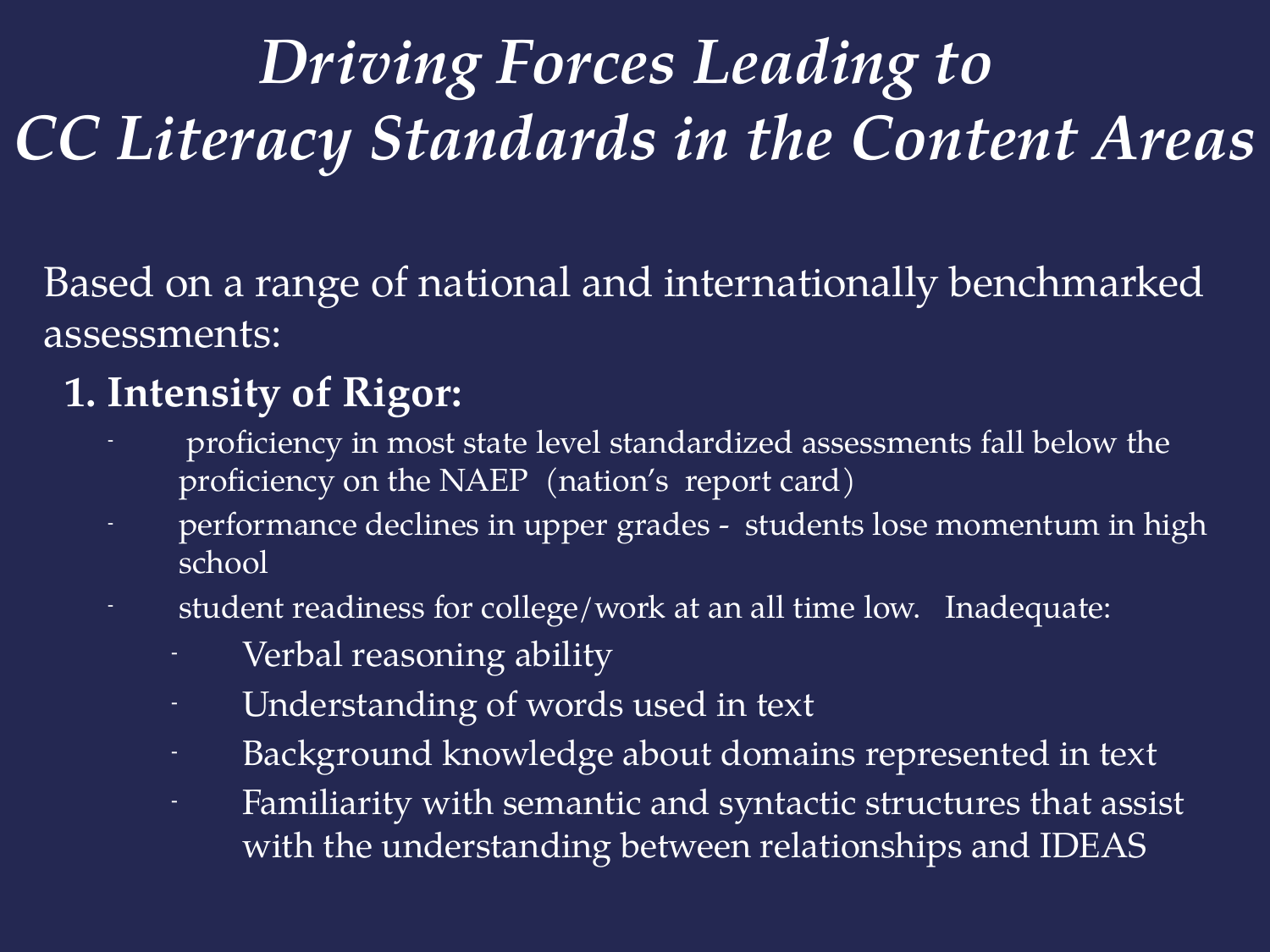

Driving Forces Leading to
CC Literacy Standards in the Content Areas
Based on a range of national and internationally benchmarked assessments:
  1. Intensity of Rigor:
 proficiency in most state level standardized assessments fall below the proficiency on the NAEP  (nation’s  report card)
performance declines in upper grades -  students lose momentum in high school
student readiness for college/work at an all time low.   Inadequate:
Verbal reasoning ability
Understanding of words used in text
Background knowledge about domains represented in text
Familiarity with semantic and syntactic structures that assist with the understanding between relationships and IDEAS